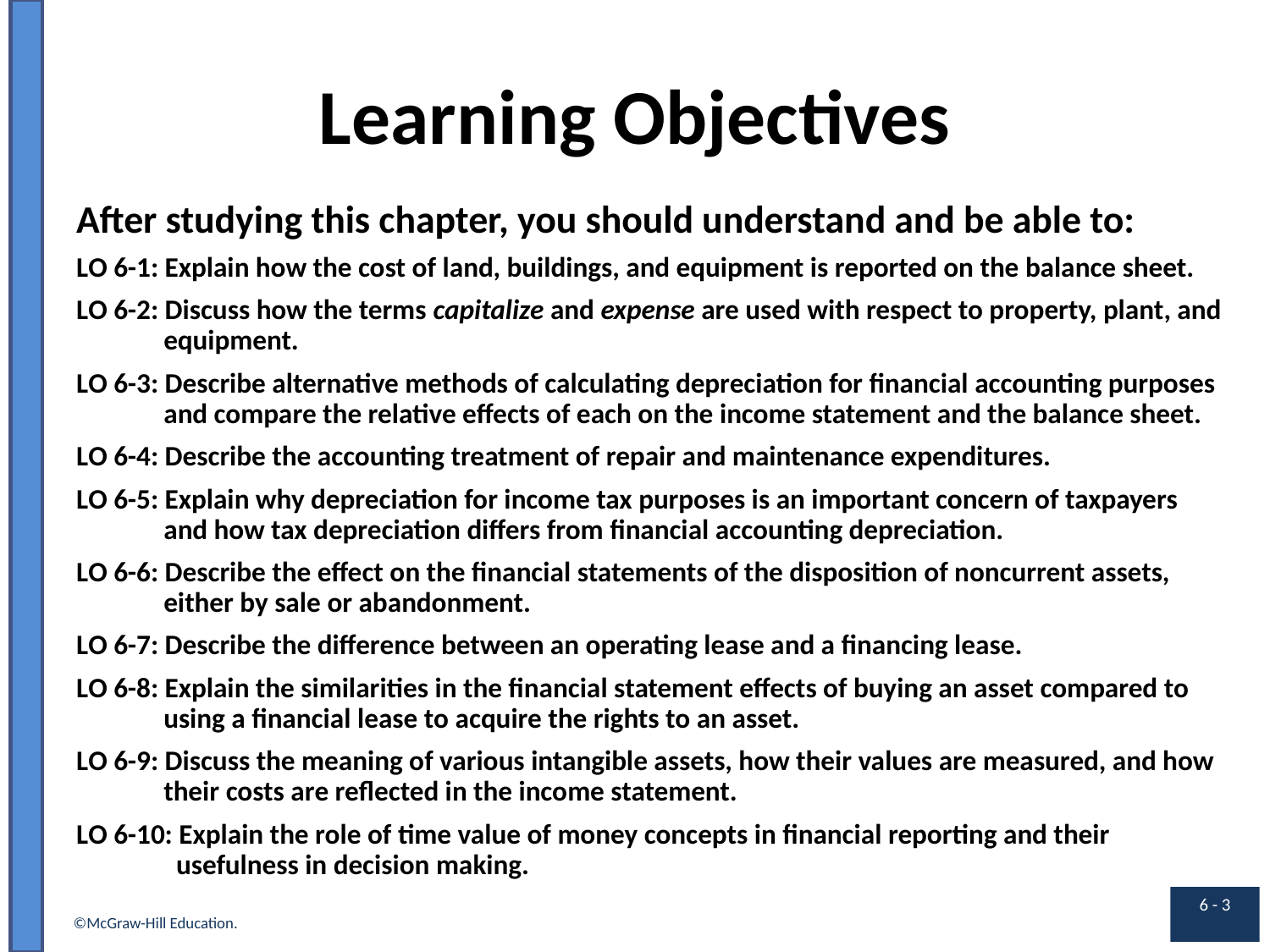

# Learning Objectives
After studying this chapter, you should understand and be able to:
L O 6-1: Explain how the cost of land, buildings, and equipment is reported on the balance sheet.
L O 6-2: Discuss how the terms capitalize and expense are used with respect to property, plant, and equipment.
L O 6-3: Describe alternative methods of calculating depreciation for financial accounting purposes and compare the relative effects of each on the income statement and the balance sheet.
L O 6-4: Describe the accounting treatment of repair and maintenance expenditures.
L O 6-5: Explain why depreciation for income tax purposes is an important concern of taxpayers and how tax depreciation differs from financial accounting depreciation.
L O 6-6: Describe the effect on the financial statements of the disposition of noncurrent assets, either by sale or abandonment.
L O 6-7: Describe the difference between an operating lease and a financing lease.
L O 6-8: Explain the similarities in the financial statement effects of buying an asset compared to using a financial lease to acquire the rights to an asset.
L O 6-9: Discuss the meaning of various intangible assets, how their values are measured, and how their costs are reflected in the income statement.
L O 6-10: Explain the role of time value of money concepts in financial reporting and their usefulness in decision making.